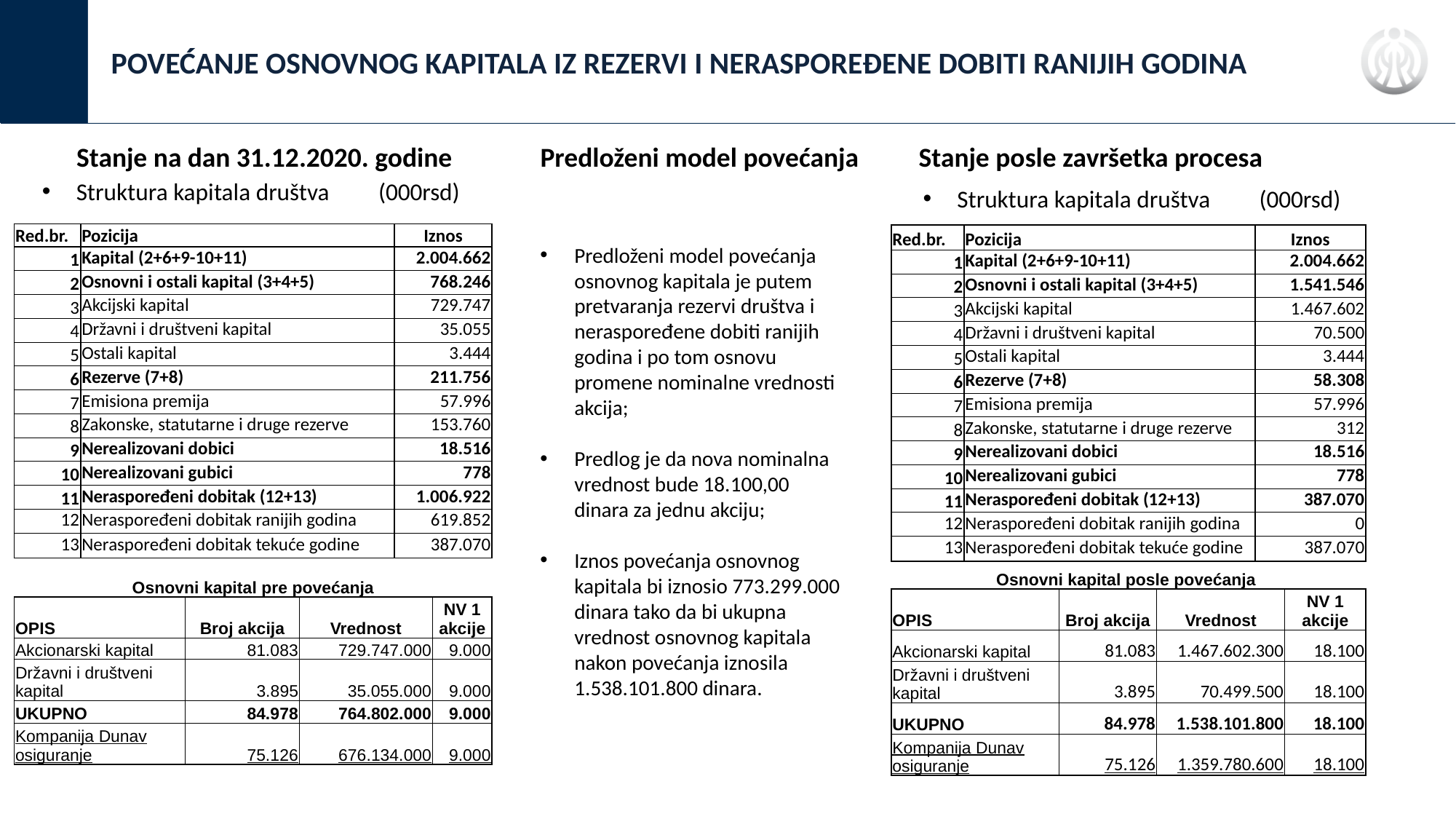

# POVEĆANJE OSNOVNOG KAPITALA IZ REZERVI I NERASPOREĐENE DOBITI RANIJIH GODINA
Stanje na dan 31.12.2020. godine
Predloženi model povećanja
Stanje posle završetka procesa
Struktura kapitala društva         (000rsd)

Struktura kapitala društva         (000rsd)

| Red.br. | Pozicija | Iznos |
| --- | --- | --- |
| 1 | Kapital (2+6+9-10+11) | 2.004.662 |
| 2 | Osnovni i ostali kapital (3+4+5) | 768.246 |
| 3 | Akcijski kapital | 729.747 |
| 4 | Državni i društveni kapital | 35.055 |
| 5 | Ostali kapital | 3.444 |
| 6 | Rezerve (7+8) | 211.756 |
| 7 | Emisiona premija | 57.996 |
| 8 | Zakonske, statutarne i druge rezerve | 153.760 |
| 9 | Nerealizovani dobici | 18.516 |
| 10 | Nerealizovani gubici | 778 |
| 11 | Neraspoređeni dobitak (12+13) | 1.006.922 |
| 12 | Neraspoređeni dobitak ranijih godina | 619.852 |
| 13 | Neraspoređeni dobitak tekuće godine | 387.070 |
| Red.br. | Pozicija | Iznos |
| --- | --- | --- |
| 1 | Kapital (2+6+9-10+11) | 2.004.662 |
| 2 | Osnovni i ostali kapital (3+4+5) | 1.541.546 |
| 3 | Akcijski kapital | 1.467.602 |
| 4 | Državni i društveni kapital | 70.500 |
| 5 | Ostali kapital | 3.444 |
| 6 | Rezerve (7+8) | 58.308 |
| 7 | Emisiona premija | 57.996 |
| 8 | Zakonske, statutarne i druge rezerve | 312 |
| 9 | Nerealizovani dobici | 18.516 |
| 10 | Nerealizovani gubici | 778 |
| 11 | Neraspoređeni dobitak (12+13) | 387.070 |
| 12 | Neraspoređeni dobitak ranijih godina | 0 |
| 13 | Neraspoređeni dobitak tekuće godine | 387.070 |
Predloženi model povećanja osnovnog kapitala je putem pretvaranja rezervi društva i neraspoređene dobiti ranijih godina i po tom osnovu promene nominalne vrednosti akcija;

Predlog je da nova nominalna vrednost bude 18.100,00 dinara za jednu akciju;

Iznos povećanja osnovnog kapitala bi iznosio 773.299.000 dinara tako da bi ukupna vrednost osnovnog kapitala nakon povećanja iznosila 1.538.101.800 dinara.

| Osnovni kapital posle povećanja |  |  |  |
| --- | --- | --- | --- |
| OPIS | Broj akcija | Vrednost | NV 1 akcije |
| Akcionarski kapital | 81.083 | 1.467.602.300 | 18.100 |
| Državni i društveni kapital | 3.895 | 70.499.500 | 18.100 |
| UKUPNO | 84.978 | 1.538.101.800 | 18.100 |
| Kompanija Dunav osiguranje | 75.126 | 1.359.780.600 | 18.100 |
| Osnovni kapital pre povećanja |  |  |  |
| --- | --- | --- | --- |
| OPIS | Broj akcija | Vrednost | NV 1 akcije |
| Akcionarski kapital | 81.083 | 729.747.000 | 9.000 |
| Državni i društveni kapital | 3.895 | 35.055.000 | 9.000 |
| UKUPNO | 84.978 | 764.802.000 | 9.000 |
| Kompanija Dunav osiguranje | 75.126 | 676.134.000 | 9.000 |